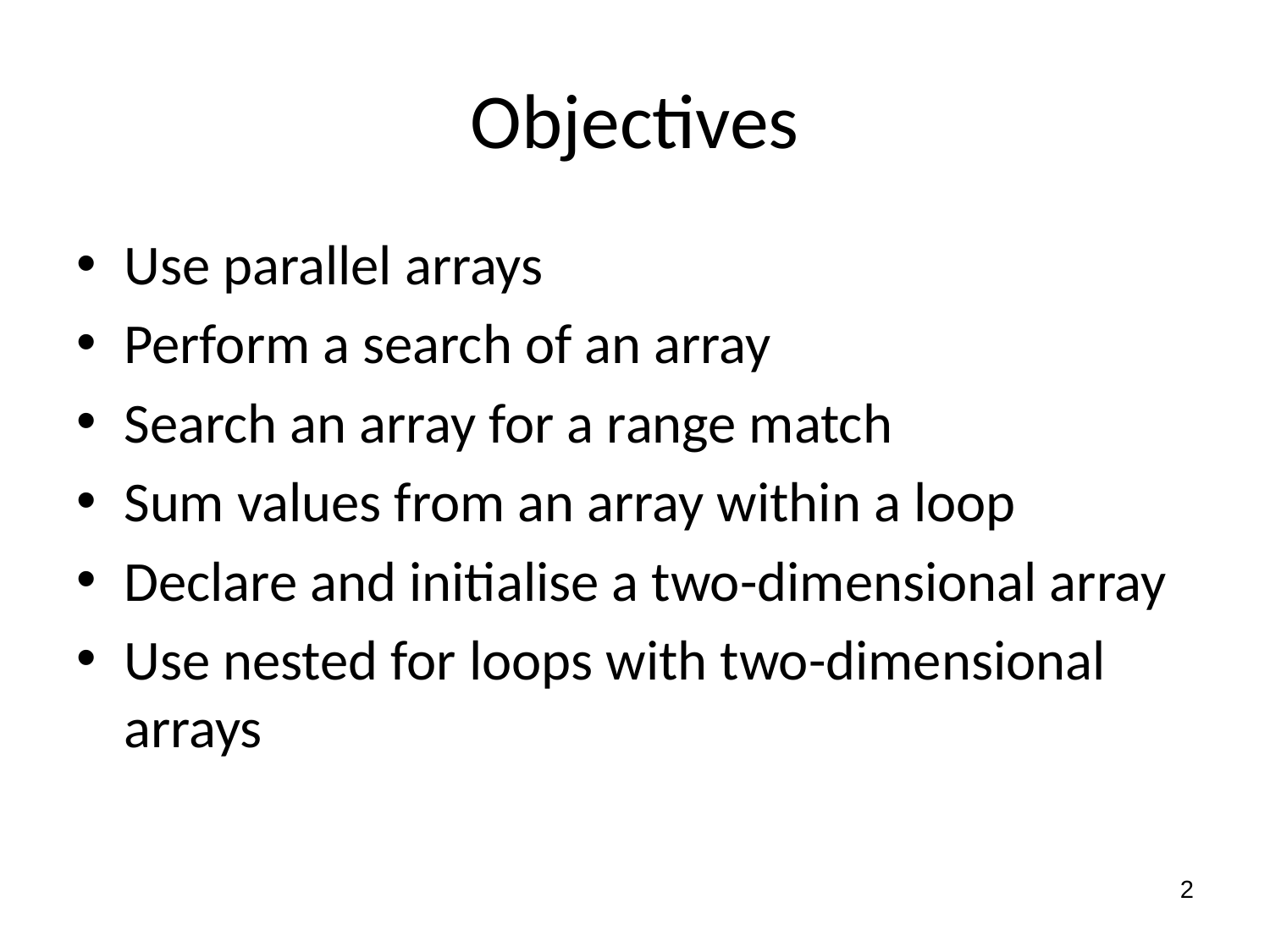

# Objectives
Use parallel arrays
Perform a search of an array
Search an array for a range match
Sum values from an array within a loop
Declare and initialise a two-dimensional array
Use nested for loops with two-dimensional arrays
2